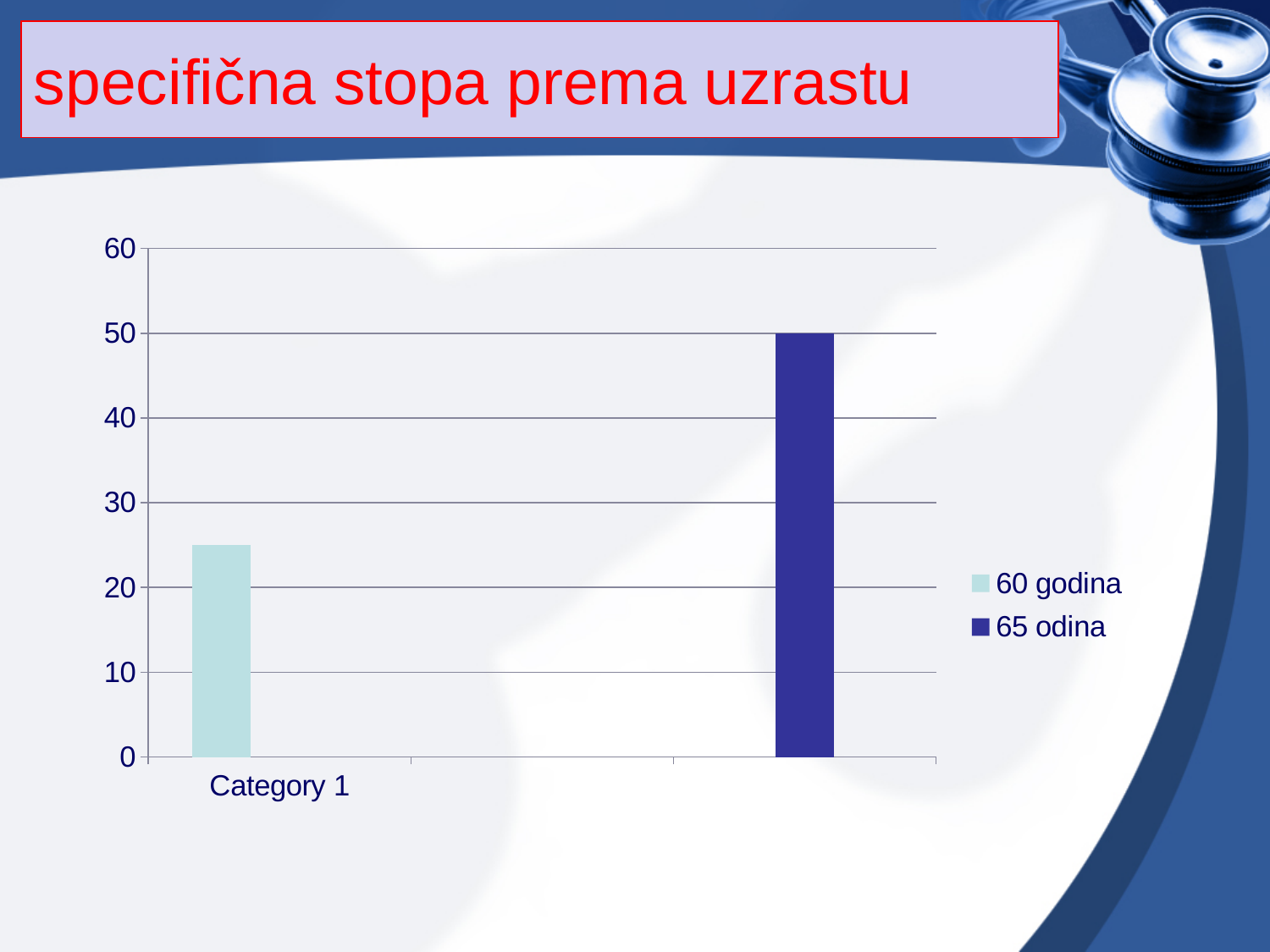

# specifična stopa prema uzrastu

### Chart

| Category | 60 godina | 65 odina | Column1 |
|---|---|---|---|
| Category 1 | 25.0 | None | None |
6